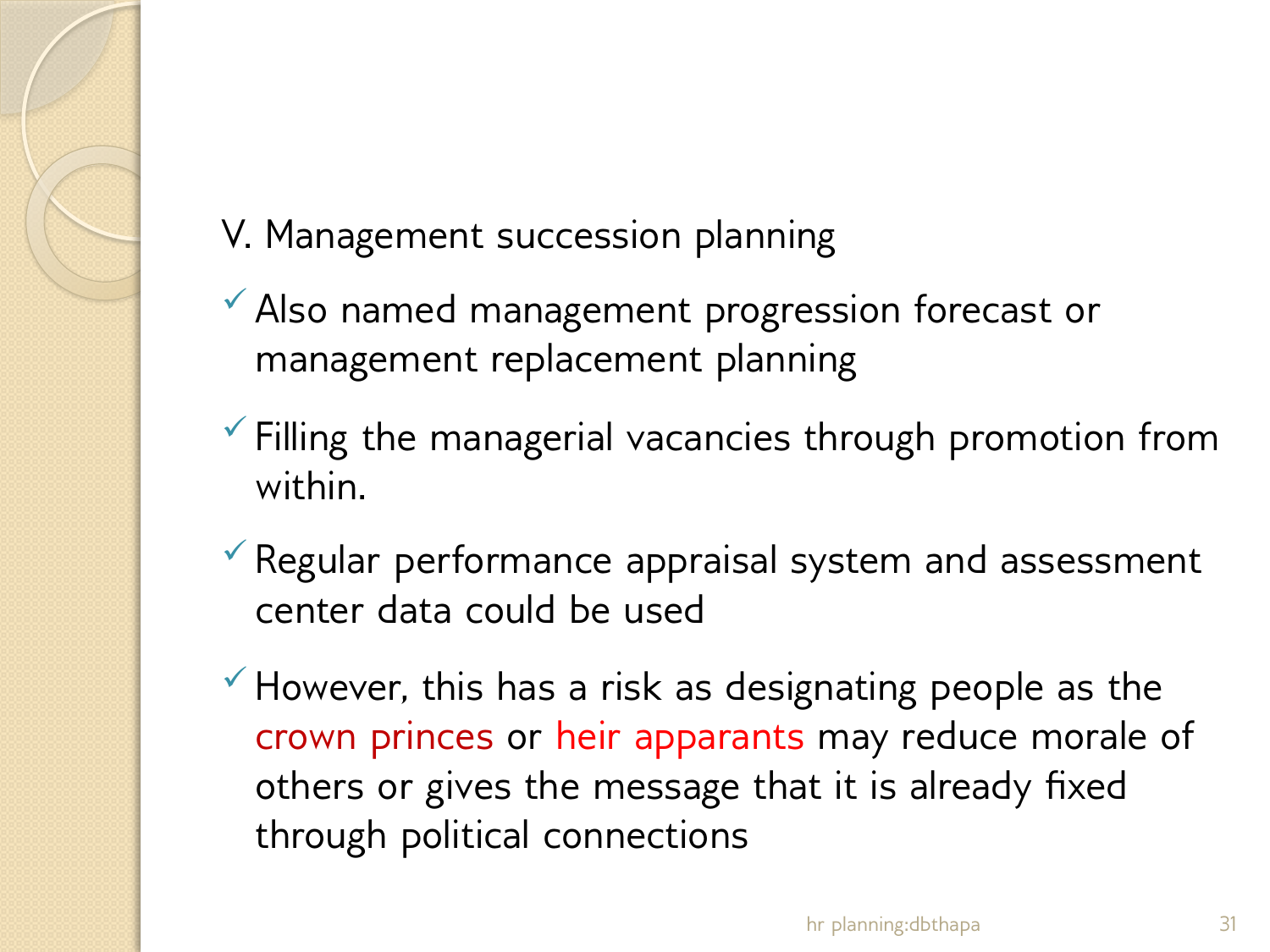

#
V. Management succession planning

Also named management progression forecast or management replacement planning

Filling the managerial vacancies through promotion from within.

Regular performance appraisal system and assessment center data could be used

However, this has a risk as designating people as the crown princes or heir apparants may reduce morale of others or gives the message that it is already fixed through political connections
hr planning:dbthapa
31